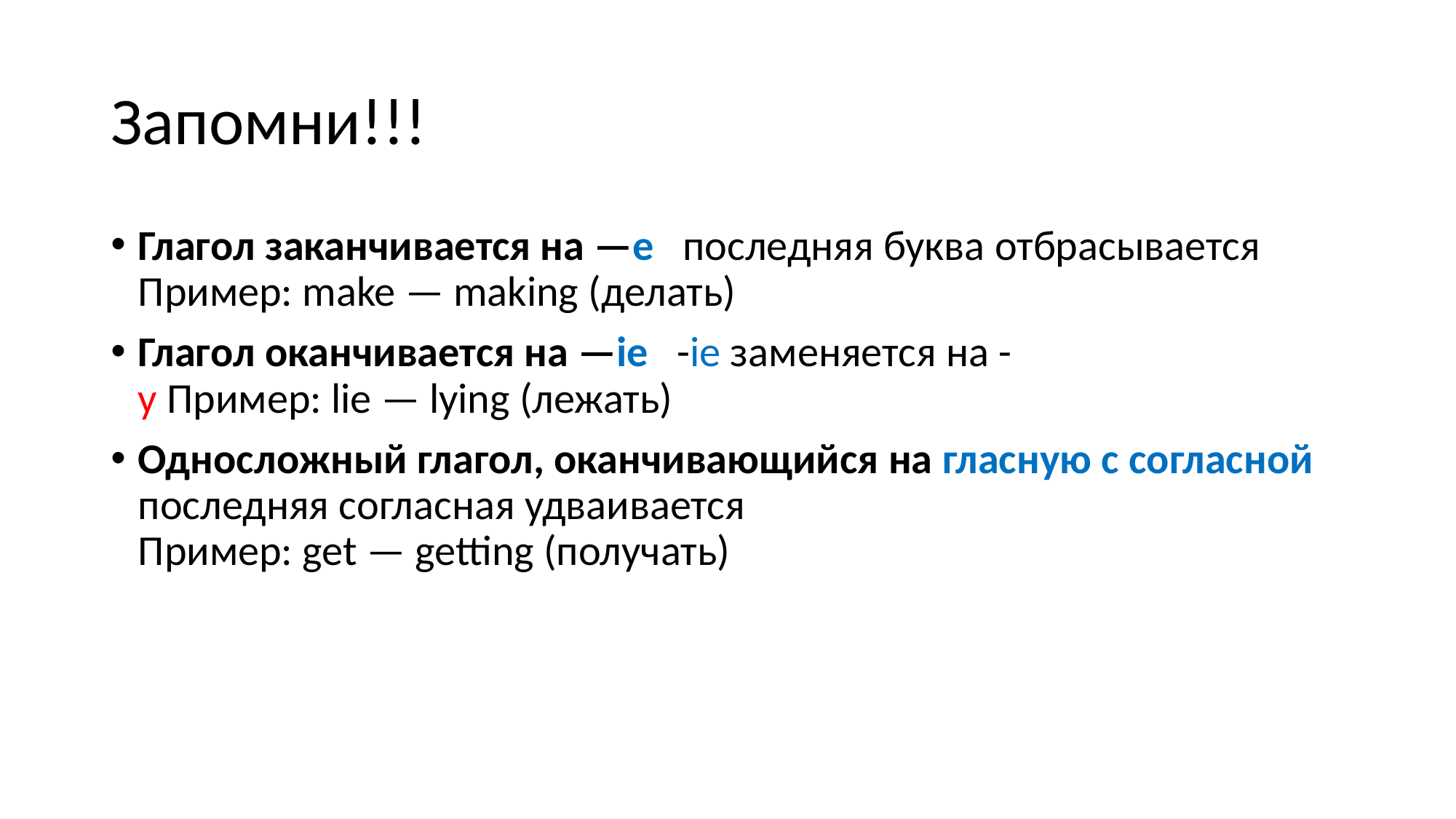

# Запомни!!!
Глагол заканчивается на —е   последняя буква отбрасывается Пример: make — making (делать)
Глагол оканчивается на —ie   -ie заменяется на -y Пример: lie — lying (лежать)
Односложный глагол, оканчивающийся на гласную с согласной   последняя согласная удваивается Пример: get — getting (получать)